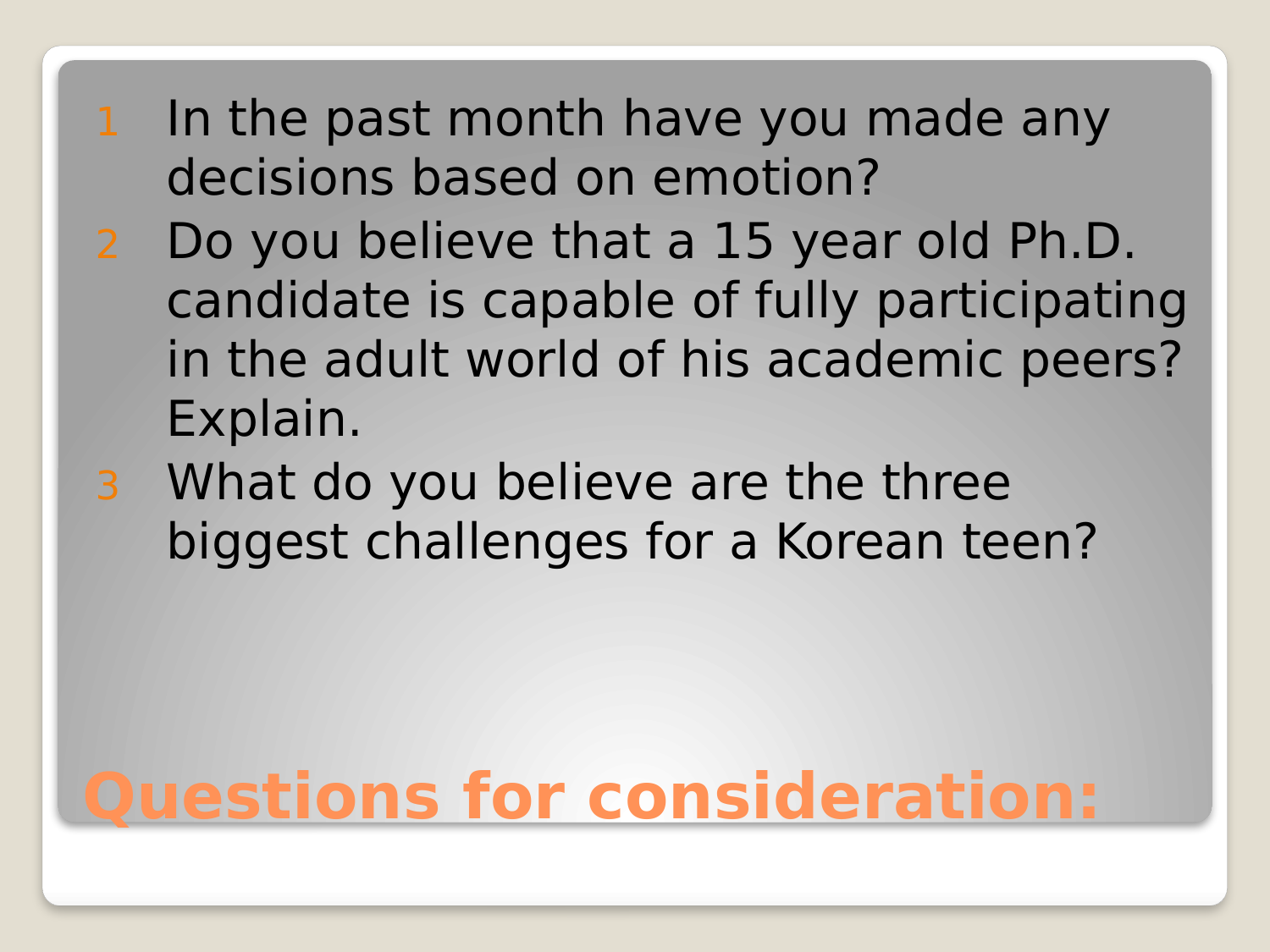

In the past month have you made any decisions based on emotion?
Do you believe that a 15 year old Ph.D. candidate is capable of fully participating in the adult world of his academic peers? Explain.
What do you believe are the three biggest challenges for a Korean teen?
# Questions for consideration: